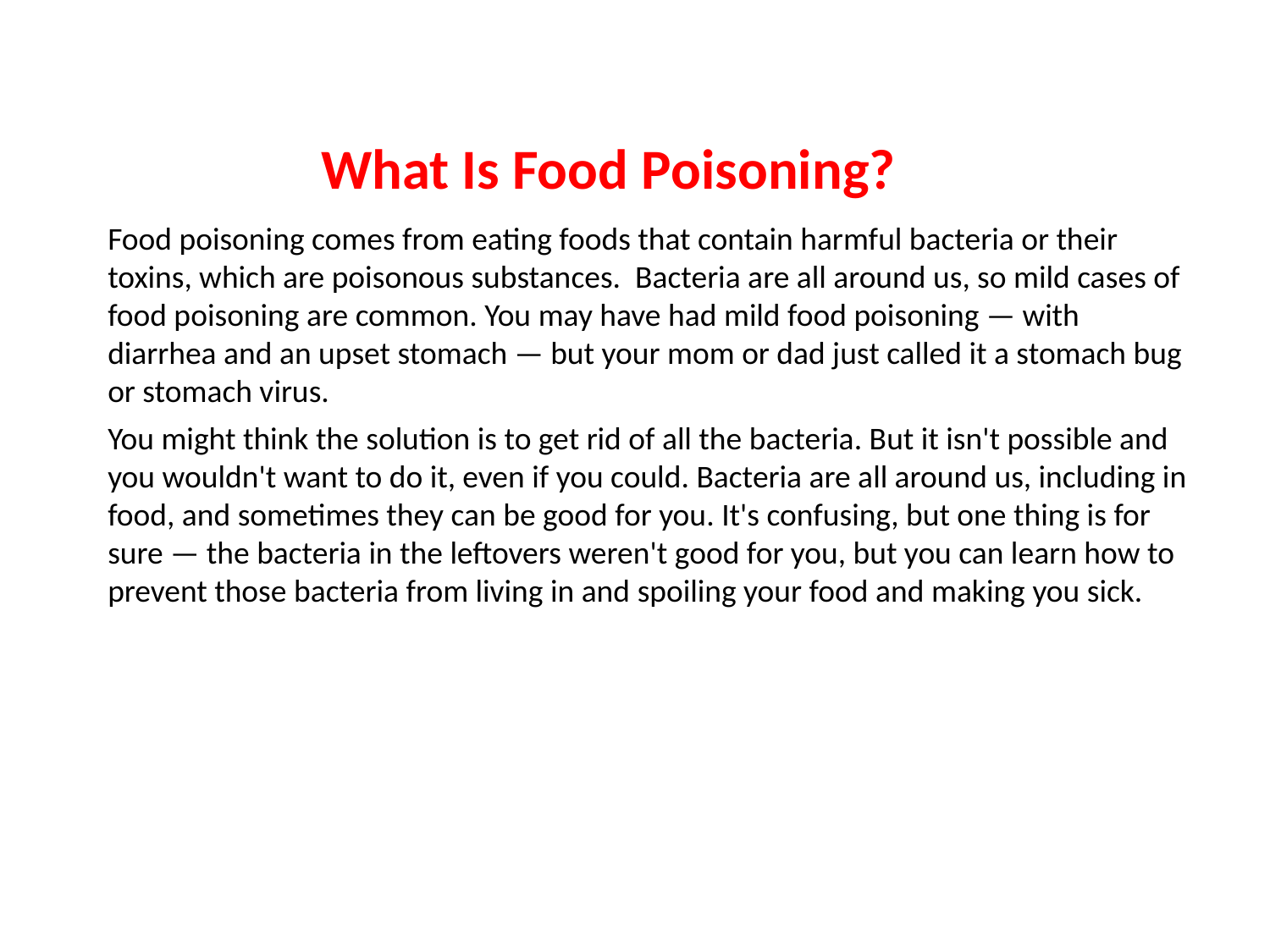

What Is Food Poisoning?
Food poisoning comes from eating foods that contain harmful bacteria or their toxins, which are poisonous substances.  Bacteria are all around us, so mild cases of food poisoning are common. You may have had mild food poisoning — with diarrhea and an upset stomach — but your mom or dad just called it a stomach bug or stomach virus.
You might think the solution is to get rid of all the bacteria. But it isn't possible and you wouldn't want to do it, even if you could. Bacteria are all around us, including in food, and sometimes they can be good for you. It's confusing, but one thing is for sure — the bacteria in the leftovers weren't good for you, but you can learn how to prevent those bacteria from living in and spoiling your food and making you sick.